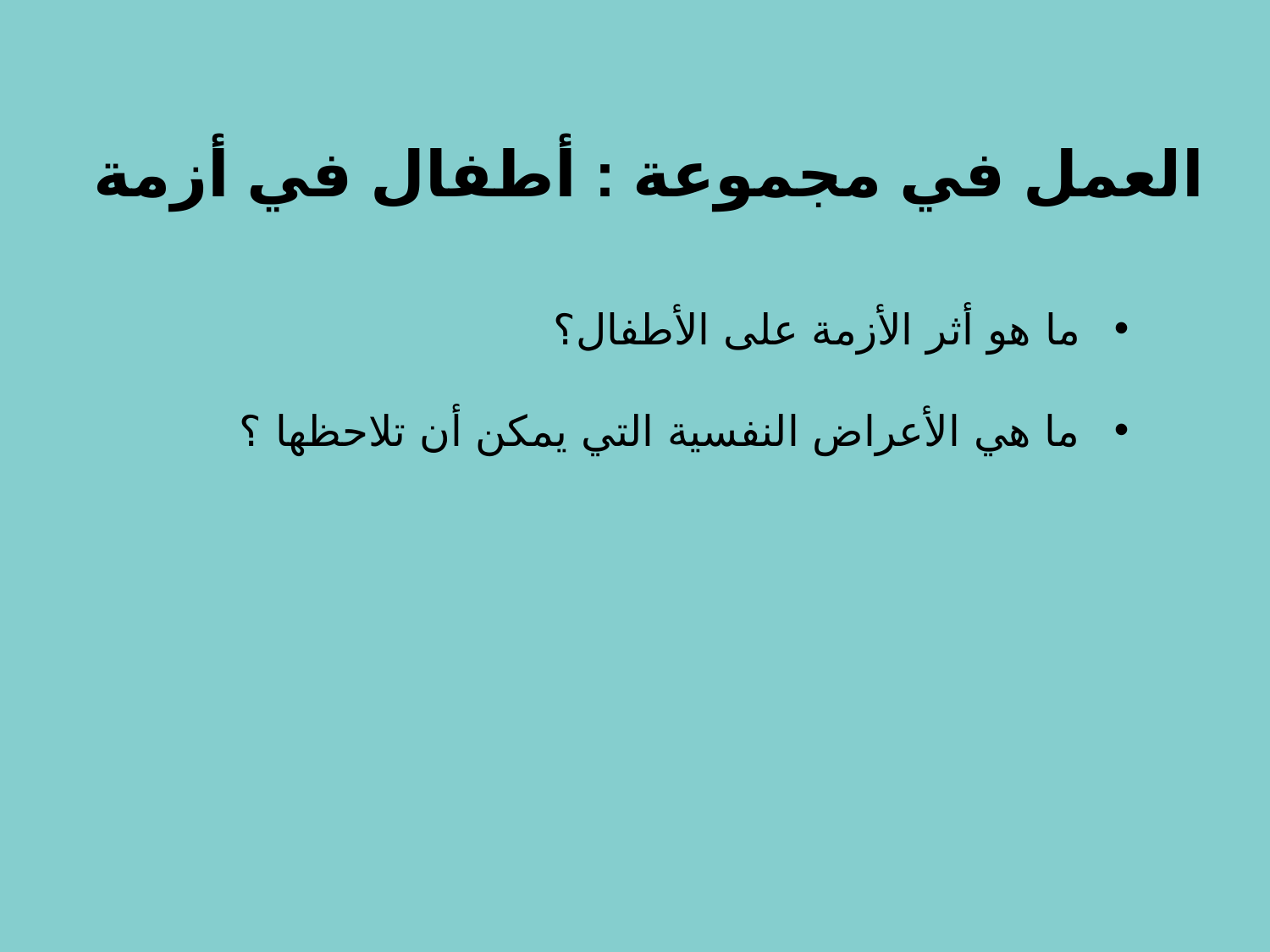

# العمل في مجموعة : أطفال في أزمة
ما هو أثر الأزمة على الأطفال؟

ما هي الأعراض النفسية التي يمكن أن تلاحظها ؟